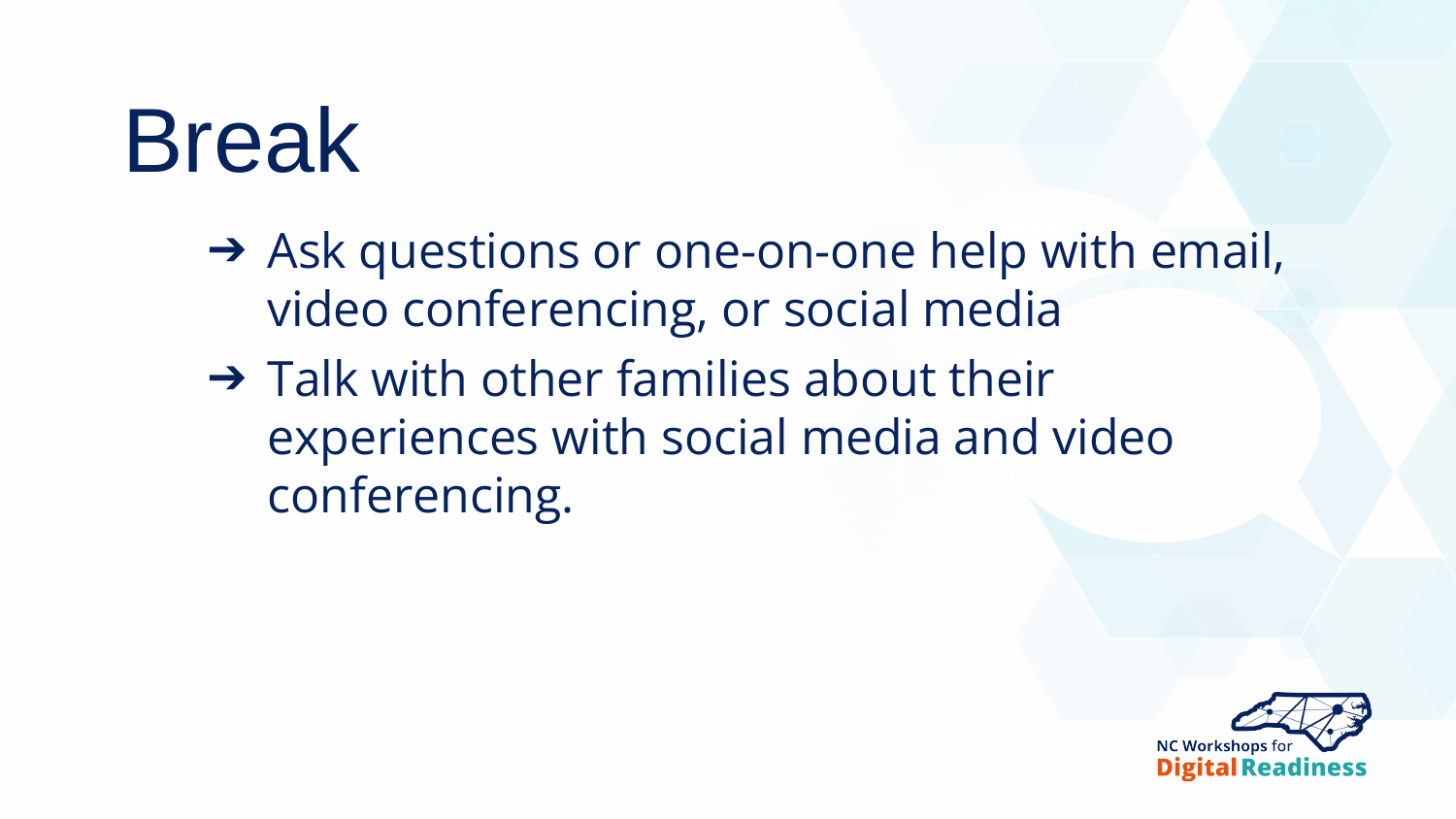

# Break
Ask questions or one-on-one help with email, video conferencing, or social media
Talk with other families about their experiences with social media and video conferencing.